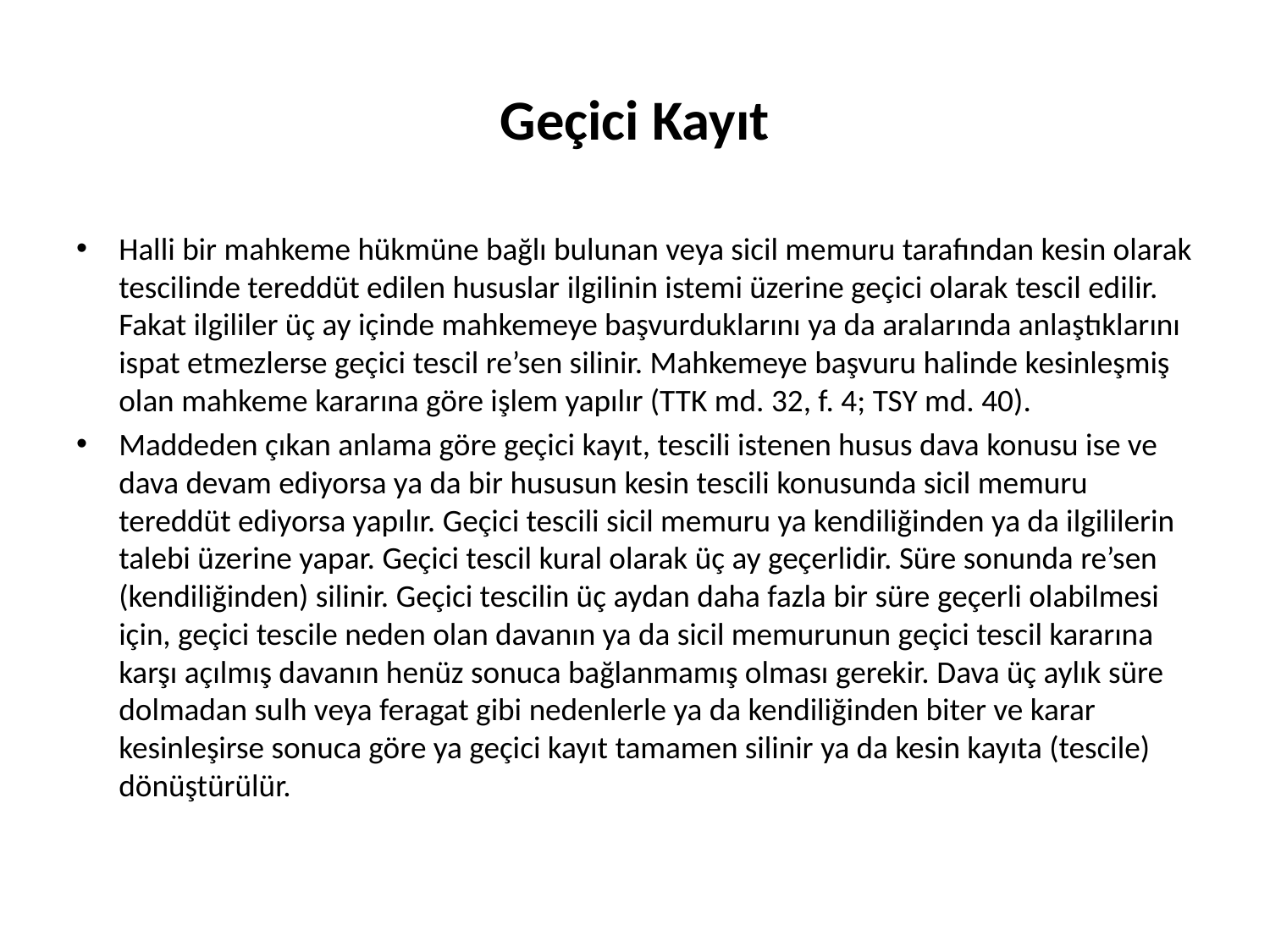

# Geçici Kayıt
Halli bir mahkeme hükmüne bağlı bulunan veya sicil memuru tarafından kesin olarak tescilinde tereddüt edilen hususlar ilgilinin istemi üzerine geçici olarak tescil edilir. Fakat ilgililer üç ay içinde mahkemeye başvurduklarını ya da aralarında anlaştıklarını ispat etmezlerse geçici tescil re’sen silinir. Mahkemeye başvuru halinde kesinleşmiş olan mahkeme kararına göre işlem yapılır (TTK md. 32, f. 4; TSY md. 40).
Maddeden çıkan anlama göre geçici kayıt, tescili istenen husus dava konusu ise ve dava devam ediyorsa ya da bir hususun kesin tescili konusunda sicil memuru tereddüt ediyorsa yapılır. Geçici tescili sicil memuru ya kendiliğinden ya da ilgililerin talebi üzerine yapar. Geçici tescil kural olarak üç ay geçerlidir. Süre sonunda re’sen (kendiliğinden) silinir. Geçici tescilin üç aydan daha fazla bir süre geçerli olabilmesi için, geçici tescile neden olan davanın ya da sicil memurunun geçici tescil kararına karşı açılmış davanın henüz sonuca bağlanmamış olması gerekir. Dava üç aylık süre dolmadan sulh veya feragat gibi nedenlerle ya da kendiliğinden biter ve karar kesinleşirse sonuca göre ya geçici kayıt tamamen silinir ya da kesin kayıta (tescile) dönüştürülür.